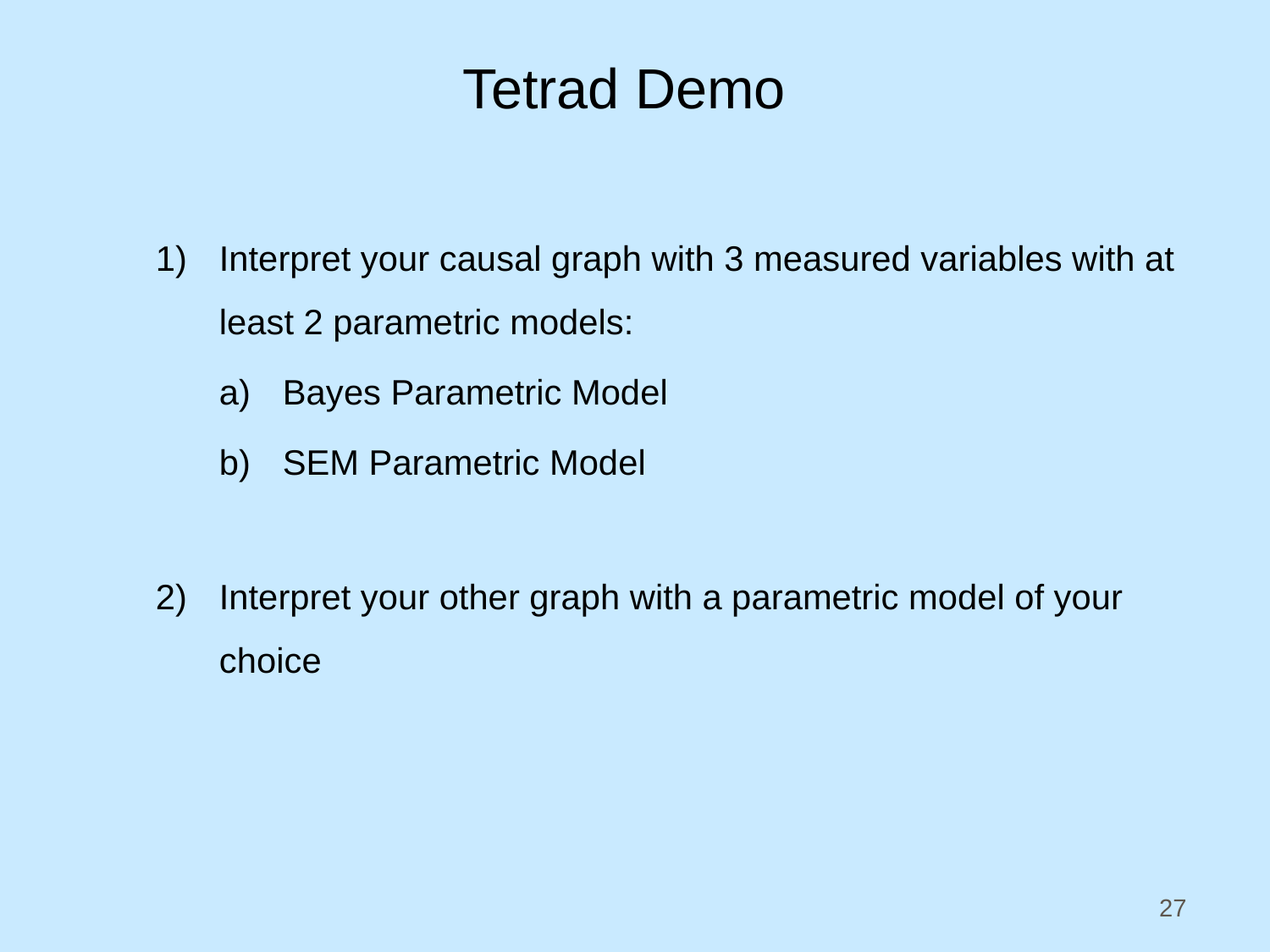

# Tetrad Demo
Interpret your causal graph with 3 measured variables with at least 2 parametric models:
Bayes Parametric Model
SEM Parametric Model
Interpret your other graph with a parametric model of your choice
27